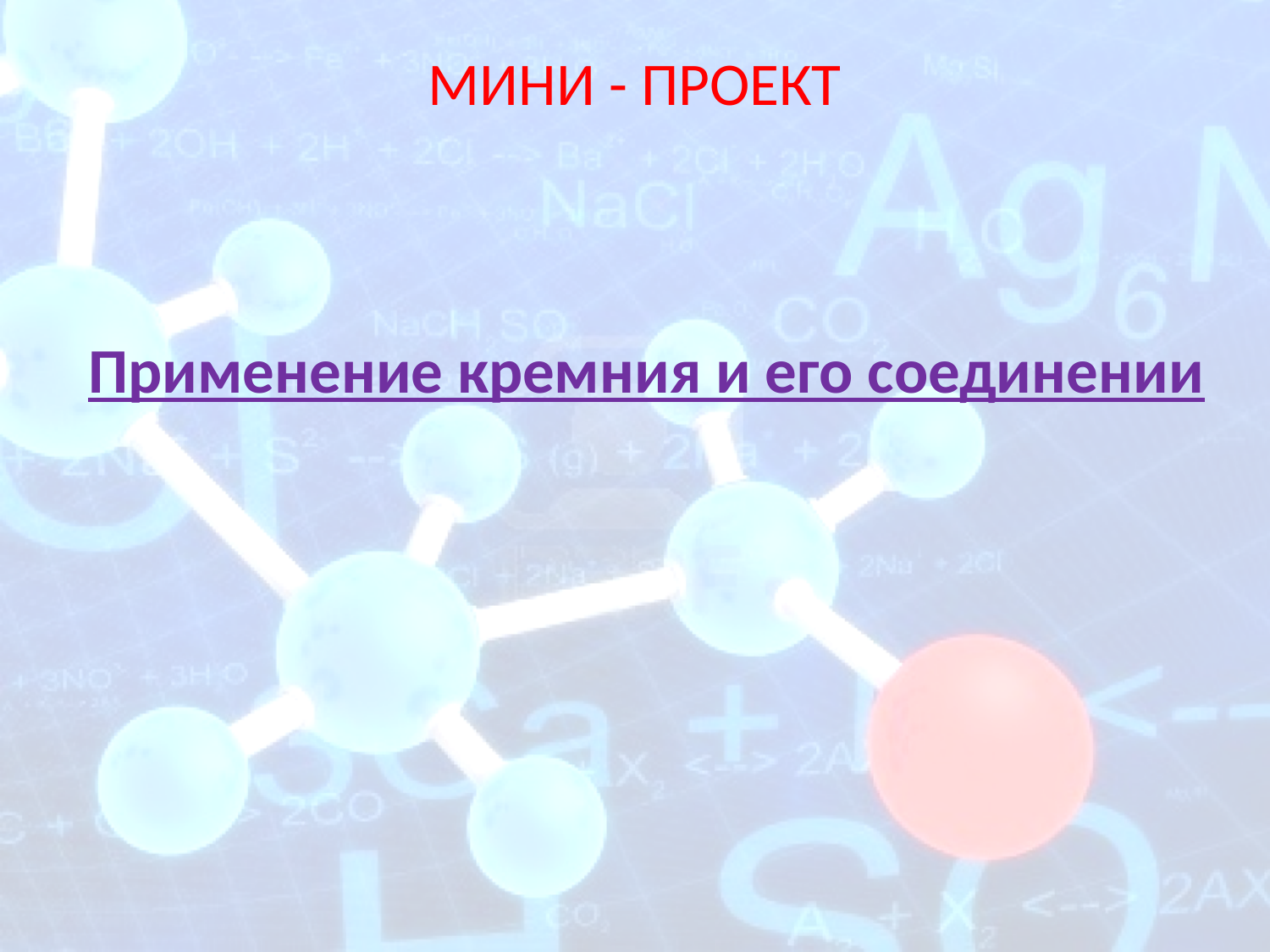

# МИНИ - ПРОЕКТ
Применение кремния и его соединении